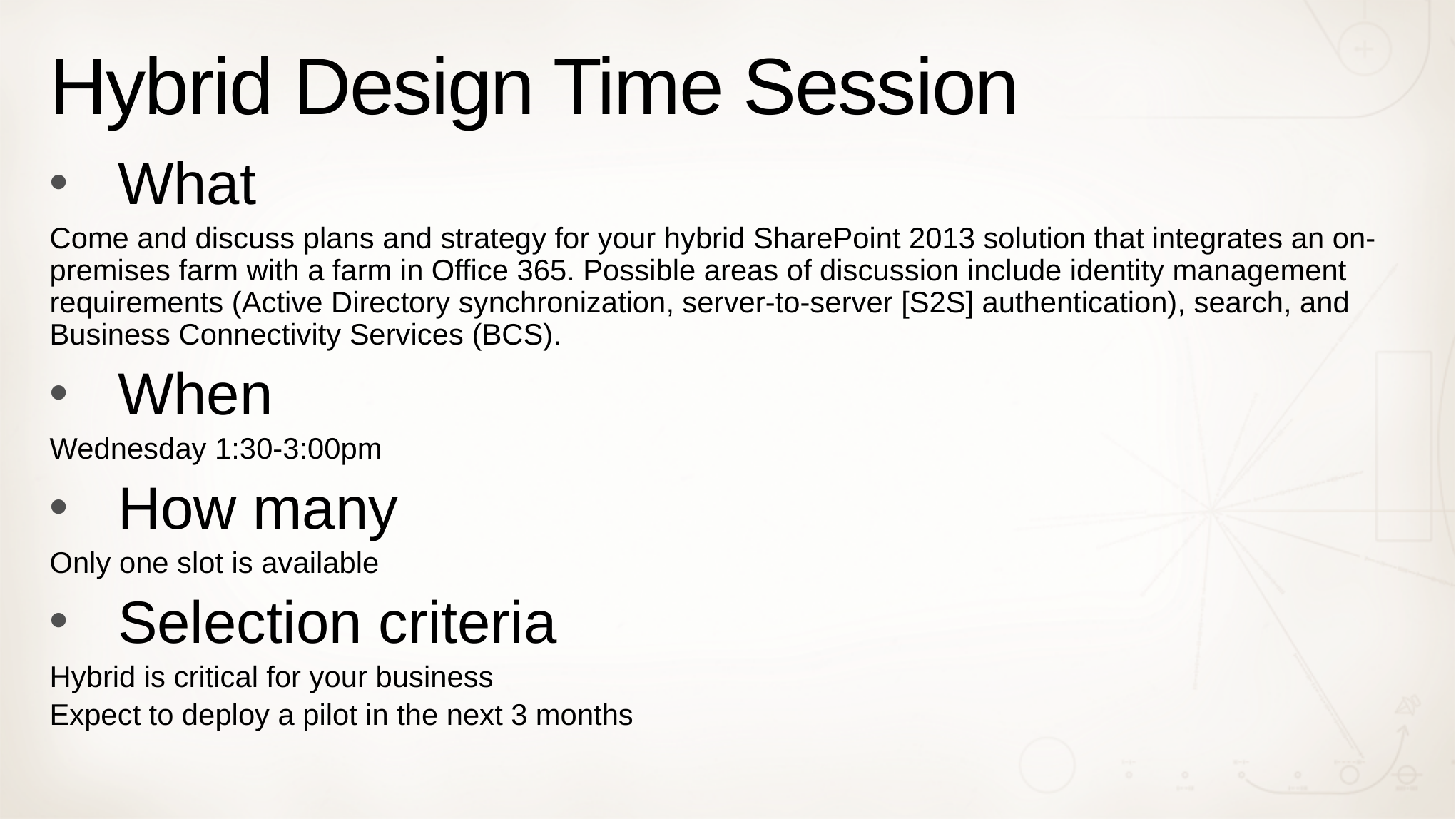

# Hybrid Design Time Session
What
Come and discuss plans and strategy for your hybrid SharePoint 2013 solution that integrates an on-premises farm with a farm in Office 365. Possible areas of discussion include identity management requirements (Active Directory synchronization, server-to-server [S2S] authentication), search, and Business Connectivity Services (BCS).
When
Wednesday 1:30-3:00pm
How many
Only one slot is available
Selection criteria
Hybrid is critical for your business
Expect to deploy a pilot in the next 3 months